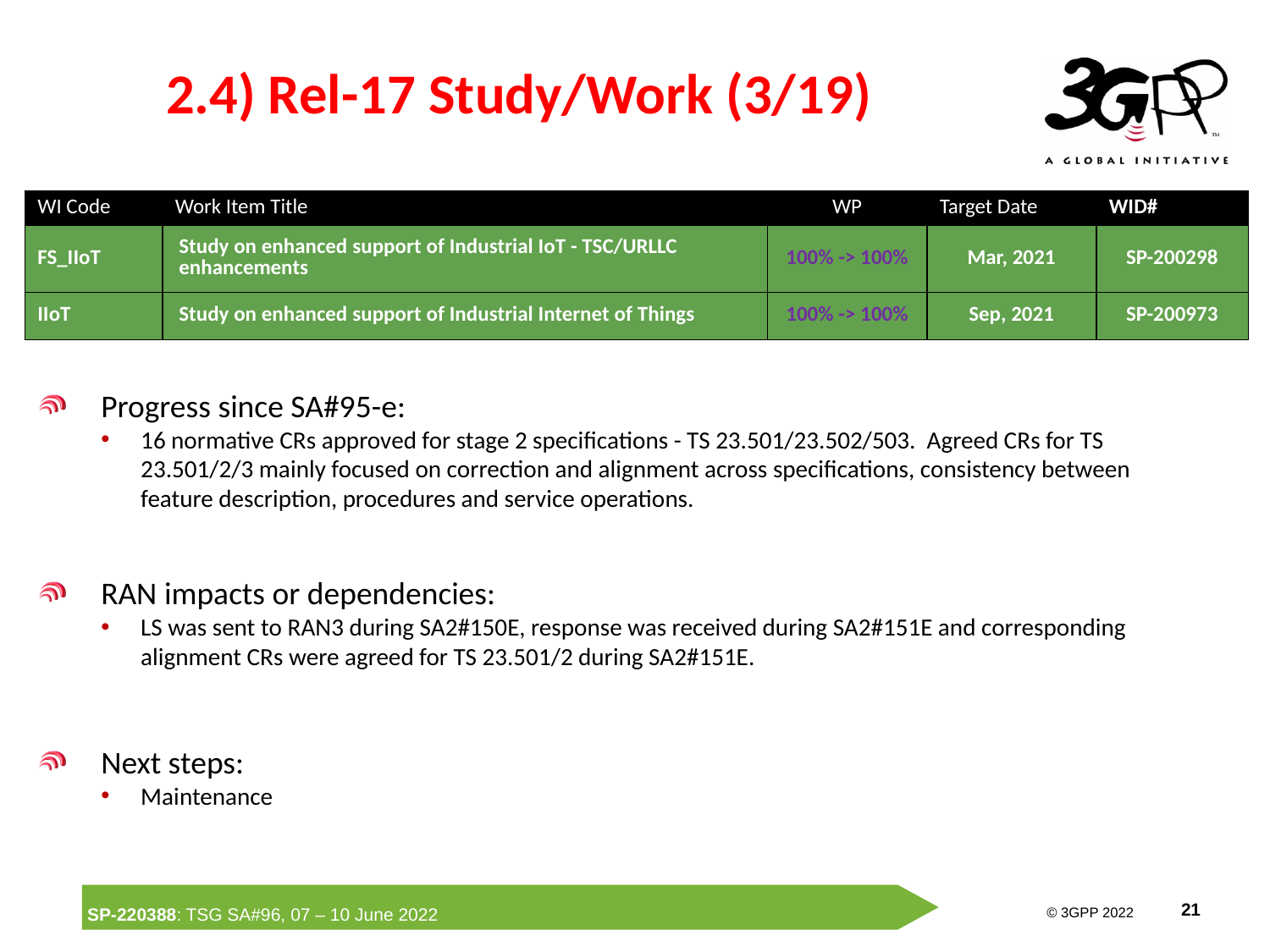

# 2.4) Rel-17 Study/Work (3/19)
| WI Code | Work Item Title | WP | Target Date | WID# |
| --- | --- | --- | --- | --- |
| FS\_IIoT | Study on enhanced support of Industrial IoT - TSC/URLLC enhancements | 100% -> 100% | Mar, 2021 | SP-200298 |
| IIoT | Study on enhanced support of Industrial Internet of Things | 100% -> 100% | Sep, 2021 | SP-200973 |
Progress since SA#95-e:
16 normative CRs approved for stage 2 specifications - TS 23.501/23.502/503.  Agreed CRs for TS 23.501/2/3 mainly focused on correction and alignment across specifications, consistency between feature description, procedures and service operations.

RAN impacts or dependencies:
LS was sent to RAN3 during SA2#150E, response was received during SA2#151E and corresponding alignment CRs were agreed for TS 23.501/2 during SA2#151E.

Next steps:
Maintenance